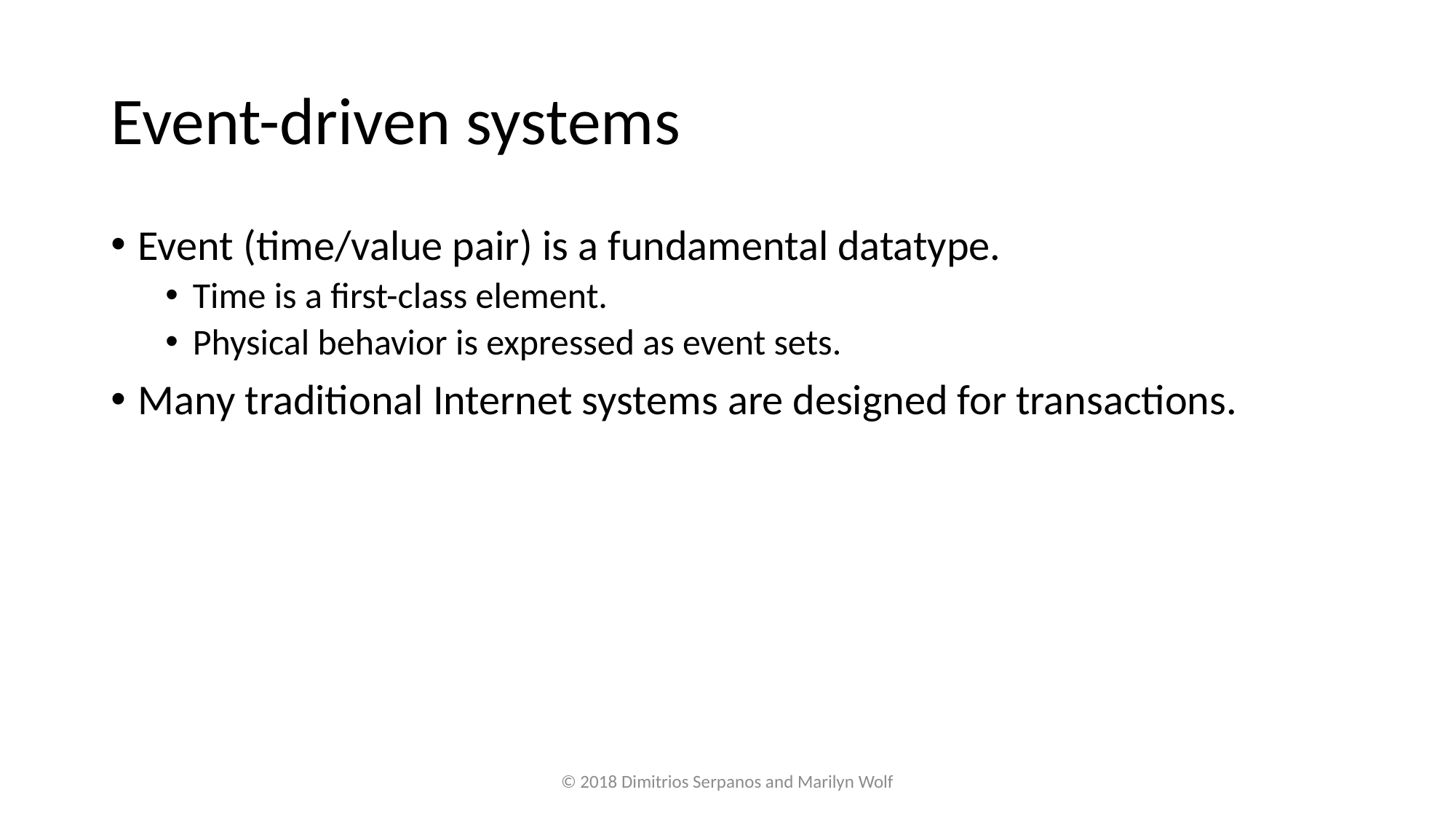

# Event-driven systems
Event (time/value pair) is a fundamental datatype.
Time is a first-class element.
Physical behavior is expressed as event sets.
Many traditional Internet systems are designed for transactions.
© 2018 Dimitrios Serpanos and Marilyn Wolf